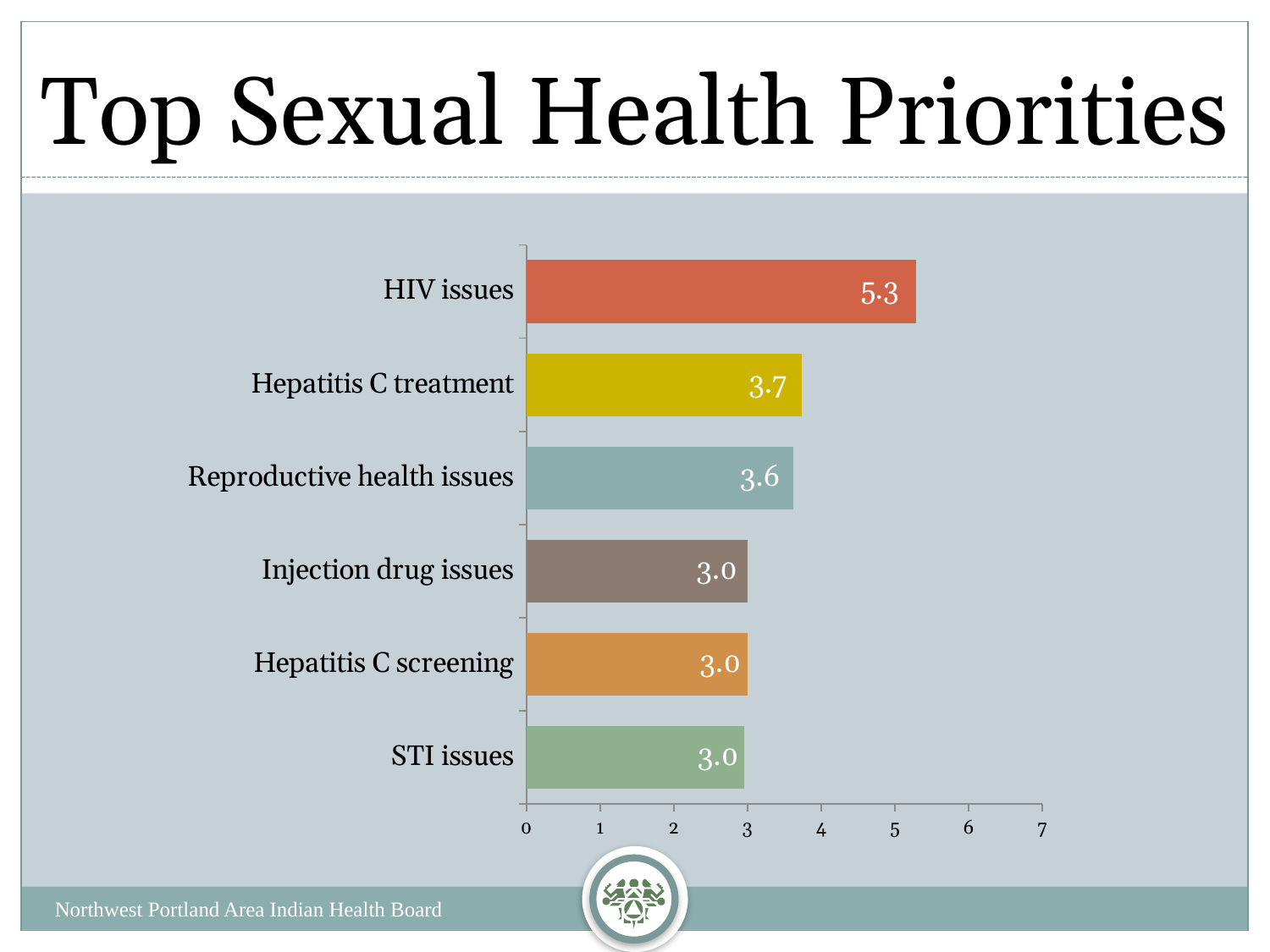

# Top Sexual Health Priorities

### Chart

| Category |  |
|---|---|
| STI issues | 2.95 |
| Hepatitis C screening | 3.0 |
| Injection drug issues | 3.0 |
| Reproductive health issues | 3.6190476 |
| Hepatitis C treatment | 3.7391304 |
| HIV issues | 5.2857143 |
Northwest Portland Area Indian Health Board